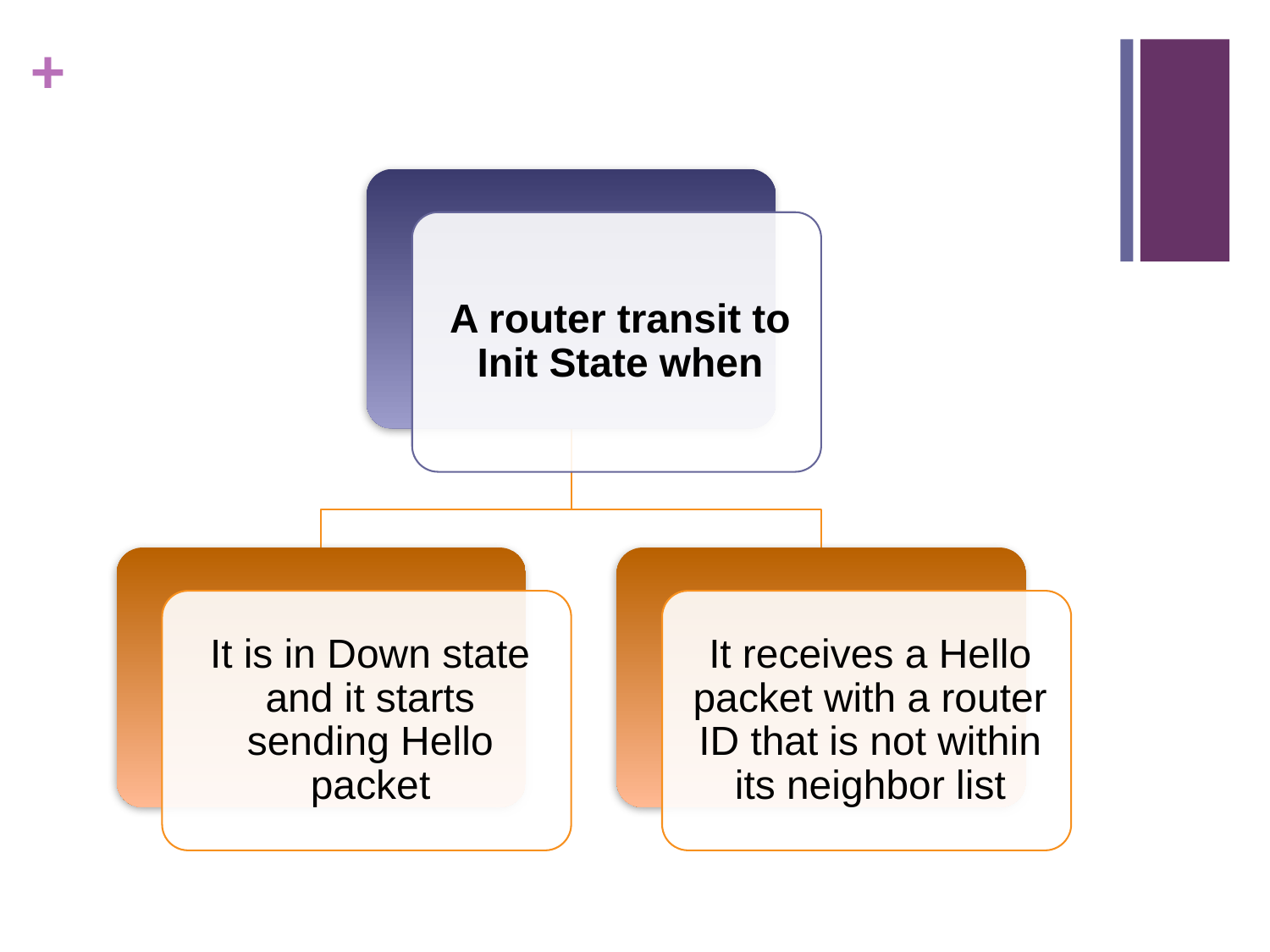

A router transit to Init State when
It is in Down state and it starts sending Hello packet
It receives a Hello packet with a router ID that is not within its neighbor list